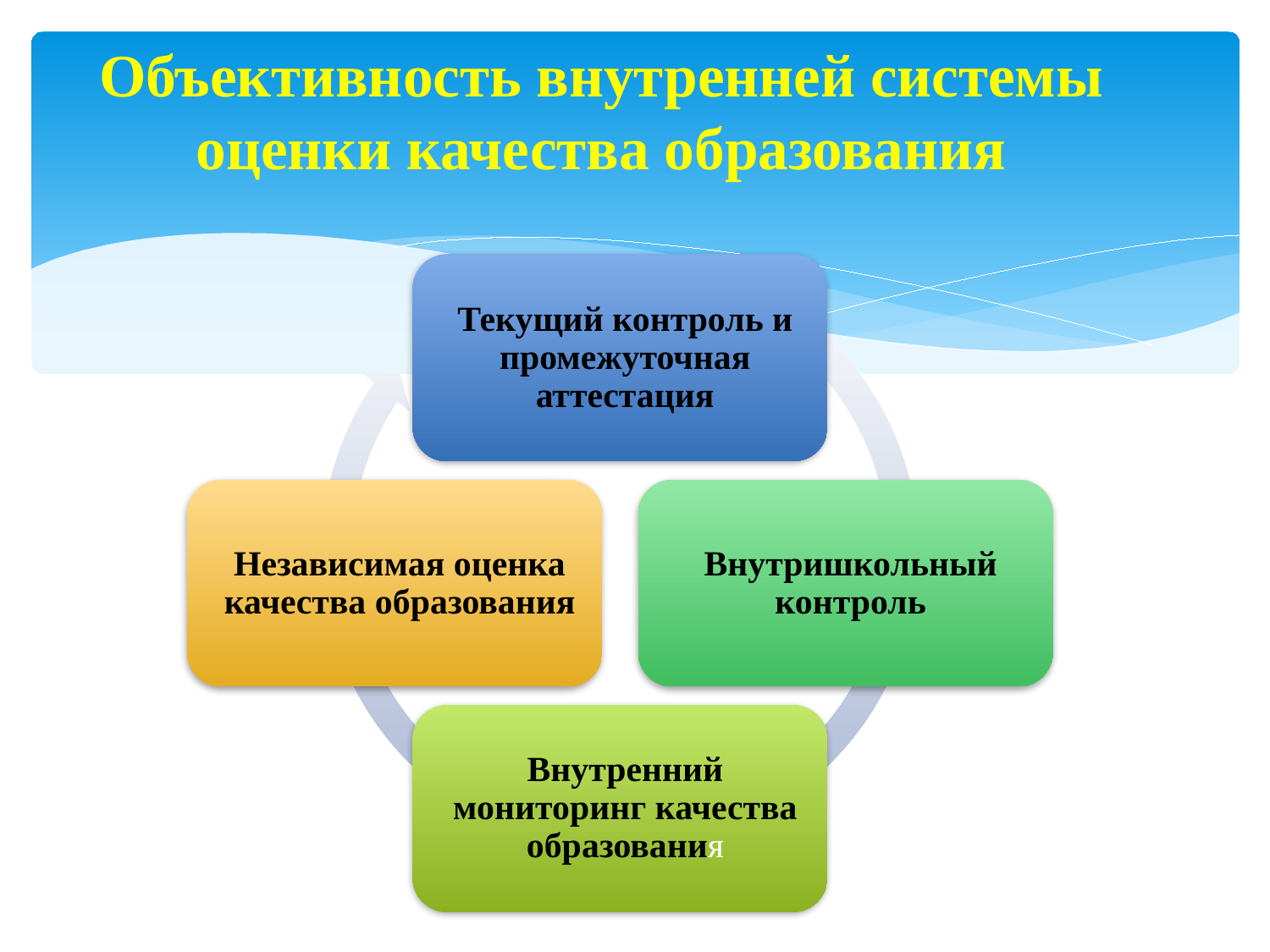

# Объективность внутренней системы оценки качества образования
Текущий контроль и промежуточная аттестация
Внутришкольный контроль
Внутренний мониторинг качества образования
Независимая оценка качества образования